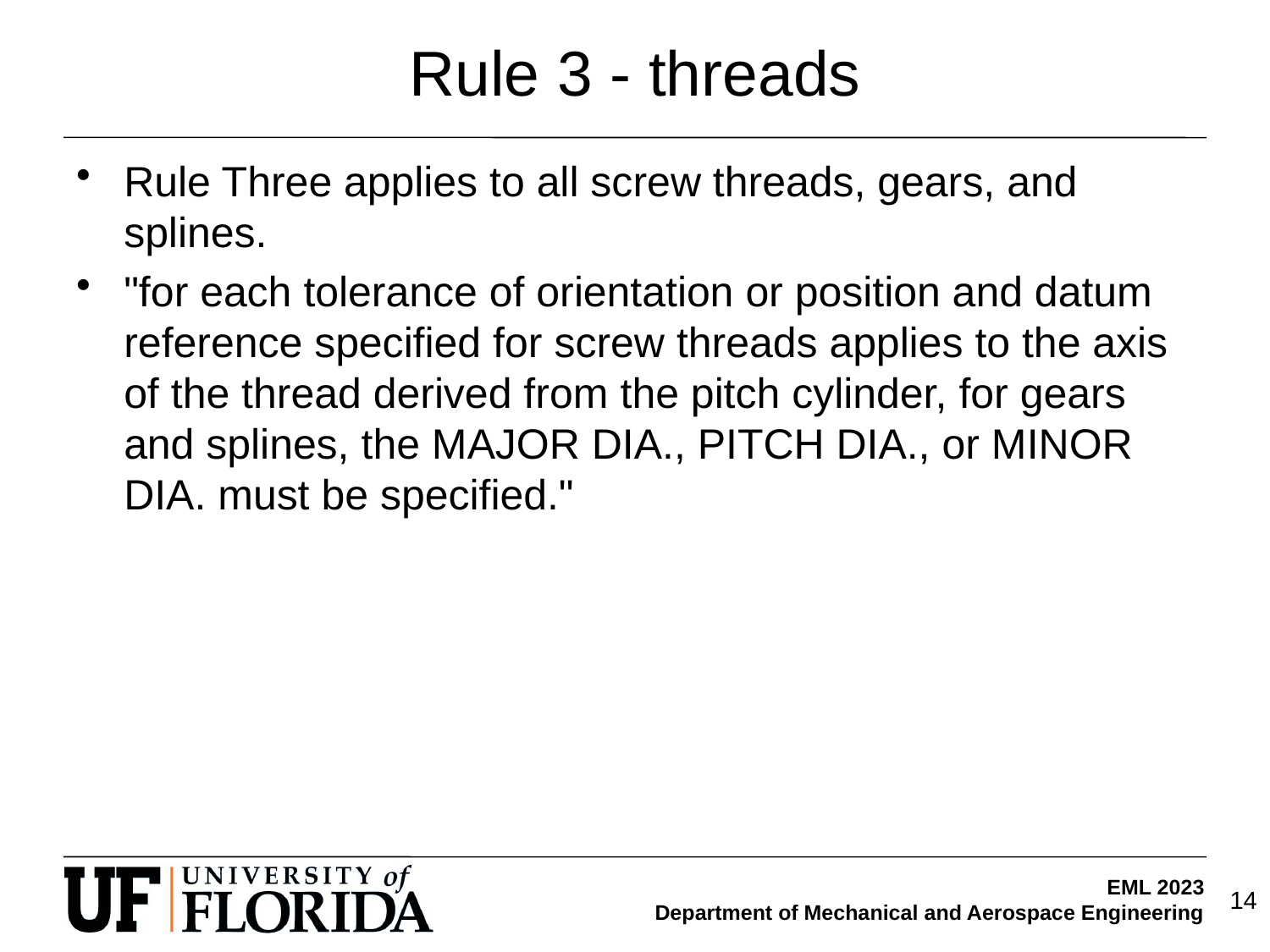

# Rule 3 - threads
Rule Three applies to all screw threads, gears, and splines.
"for each tolerance of orientation or position and datum reference specified for screw threads applies to the axis of the thread derived from the pitch cylinder, for gears and splines, the MAJOR DIA., PITCH DIA., or MINOR DIA. must be specified."
14